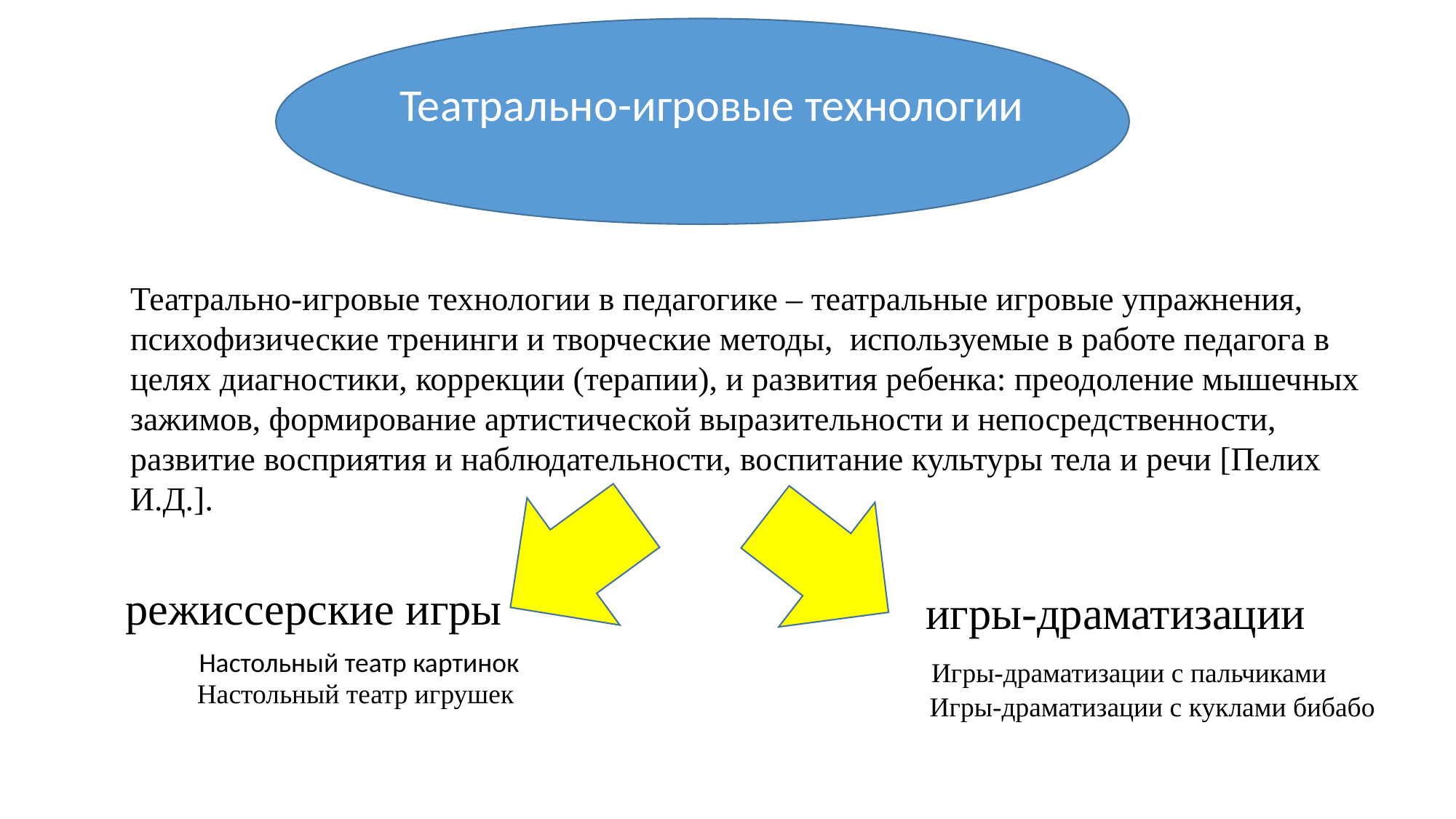

Театрально-игровые технологии
Театрально-игровые технологии в педагогике – театральные игровые упражнения, психофизические тренинги и творческие методы,  используемые в работе педагога в целях диагностики, коррекции (терапии), и развития ребенка: преодоление мышечных зажимов, формирование артистической выразительности и непосредственности, развитие восприятия и наблюдательности, воспитание культуры тела и речи [Пелих И.Д.].

режиссерские игры
игры-драматизации
Настольный театр картинок
Игры-драматизации с пальчиками
Настольный театр игрушек
Игры-драматизации с куклами бибабо